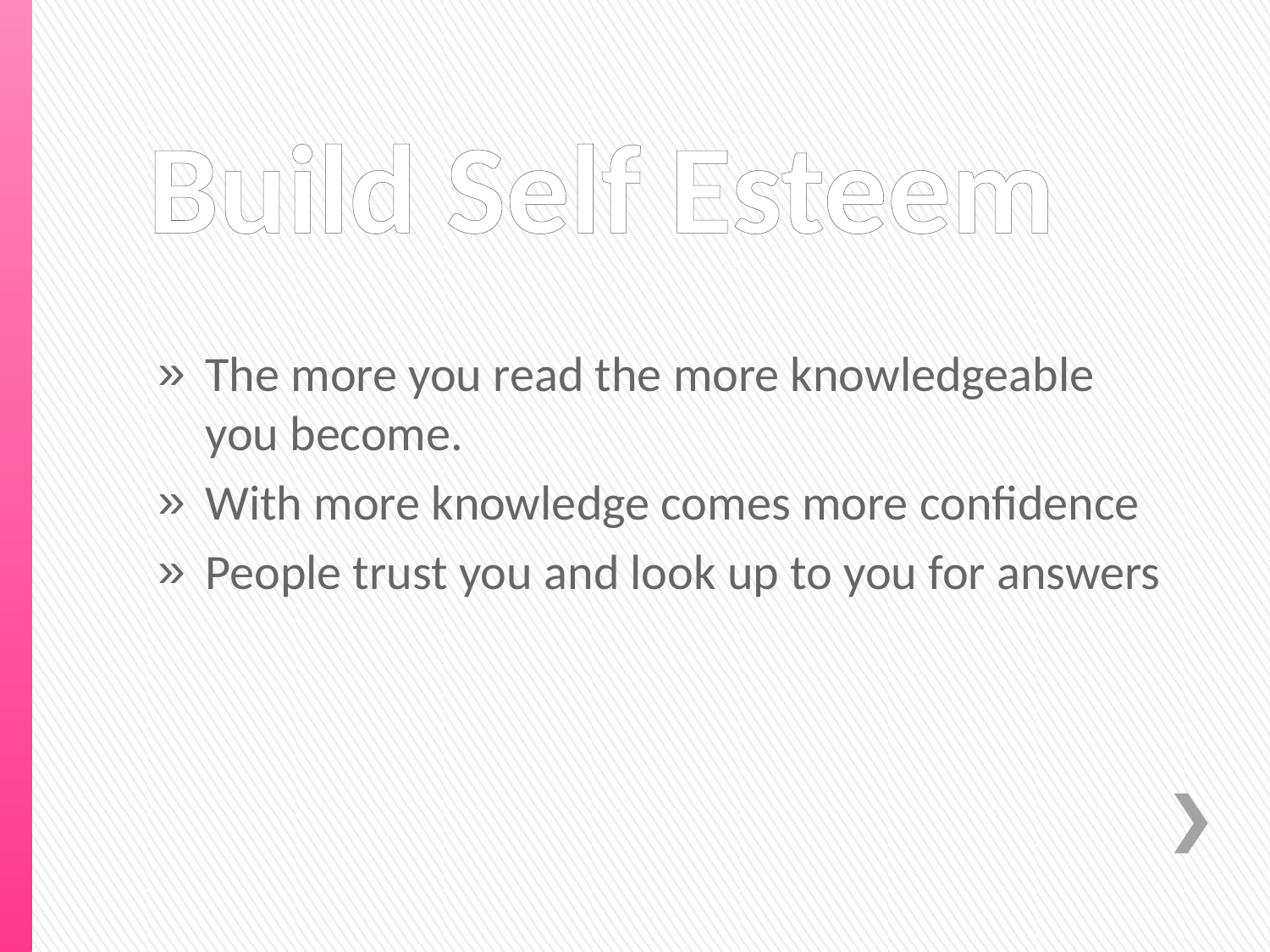

# Build Self Esteem
The more you read the more knowledgeable you become.
With more knowledge comes more confidence
People trust you and look up to you for answers